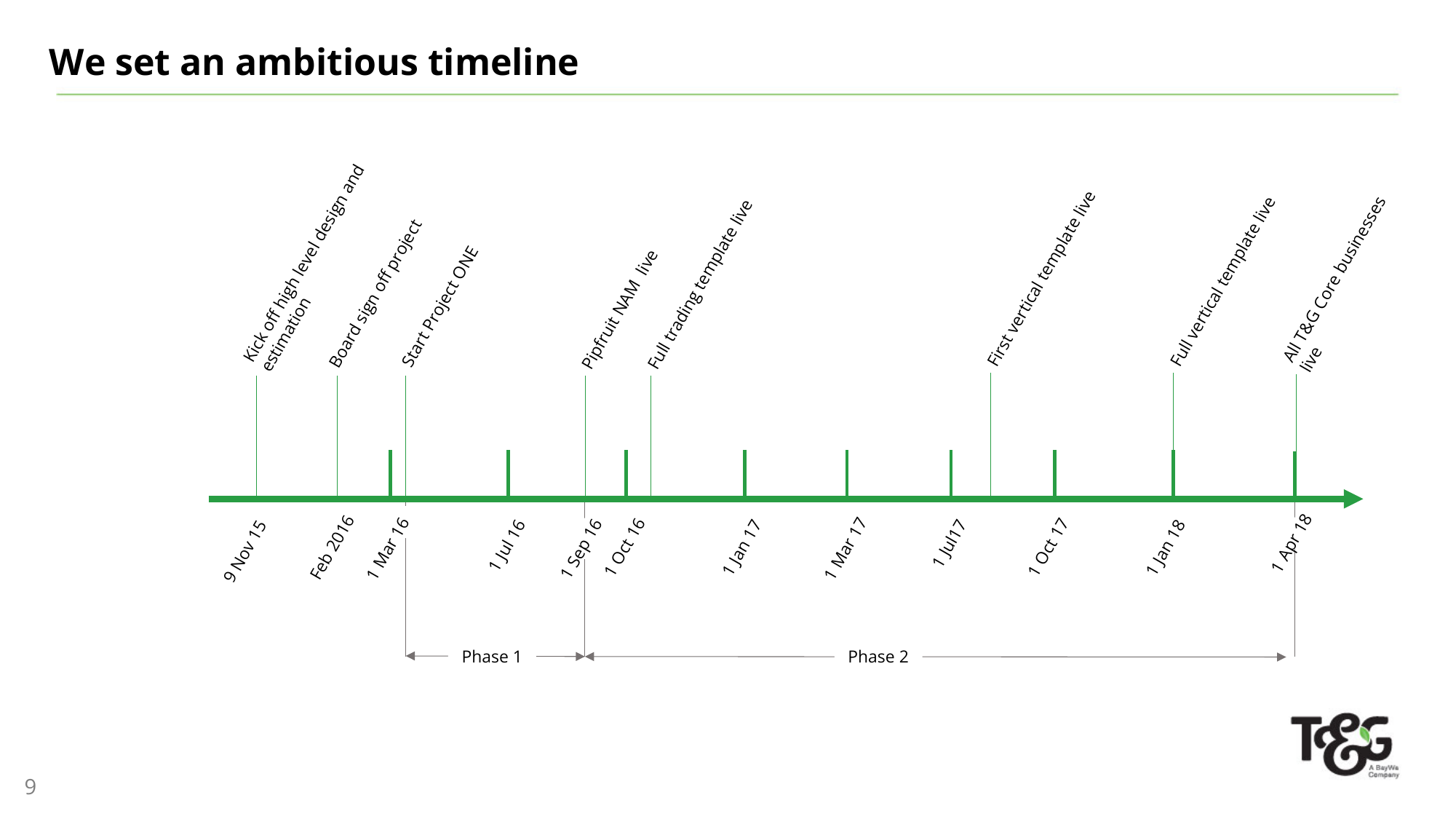

We set an ambitious timeline
First vertical template live
Kick off high level design and estimation
Pipfruit NAM  live
Full trading template live
All T&G Core businesses live
Board sign off project
Full vertical template live
Start Project ONE

1 Apr 18
1 Jul17
Feb 2016
1 Oct 17
1 Jan 18
1 Jul 16
1 Sep 16
1 Oct 16
1 Jan 17
1 Mar 16
1 Mar 17
9 Nov 15
Phase 1
Phase 2
9